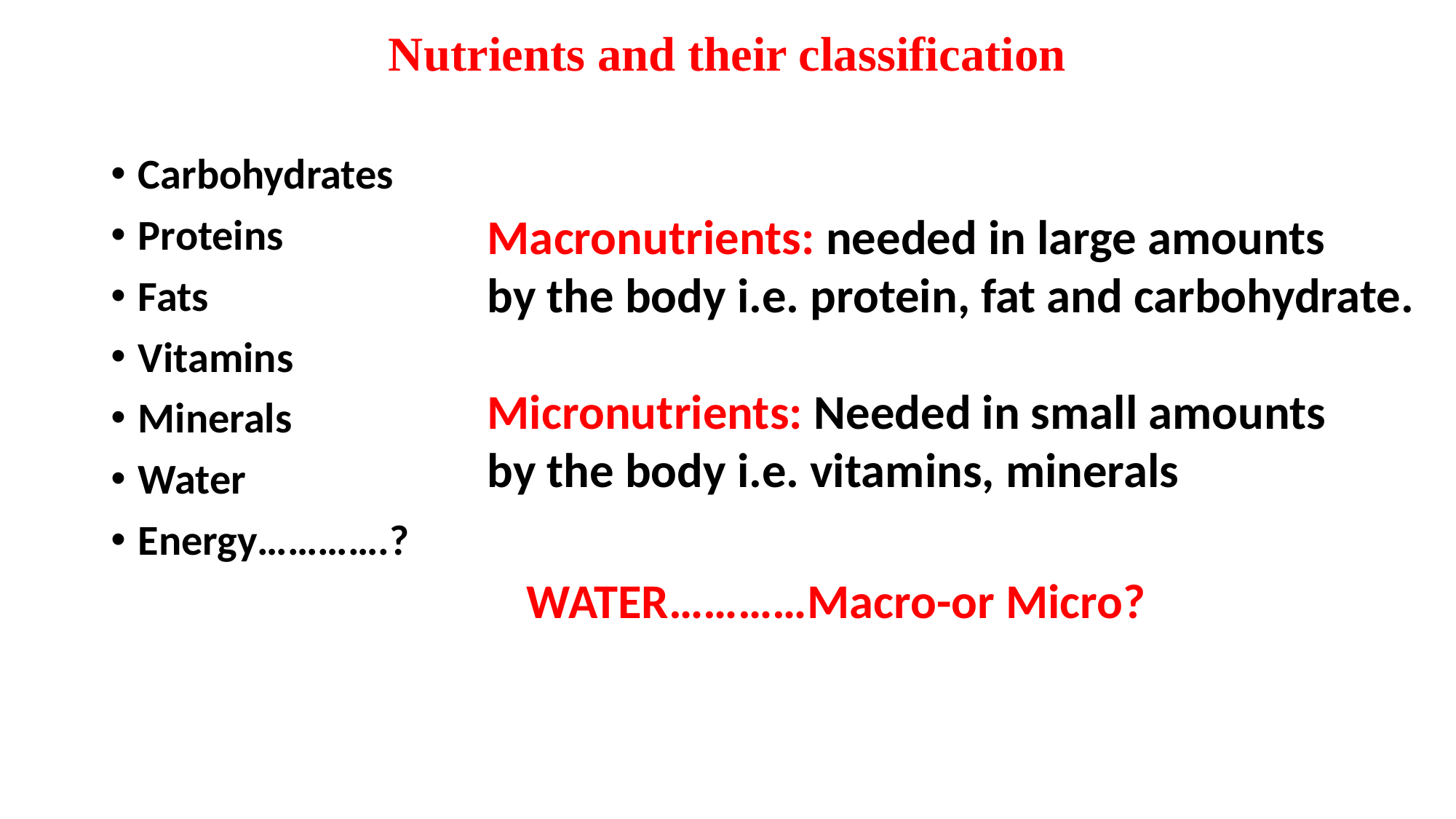

# Nutrients and their classification
Carbohydrates
Proteins
Fats
Vitamins
Minerals
Water
Energy………….?
Macronutrients: needed in large amounts
by the body i.e. protein, fat and carbohydrate.

Micronutrients: Needed in small amounts
by the body i.e. vitamins, minerals

WATER…………Macro-or Micro?